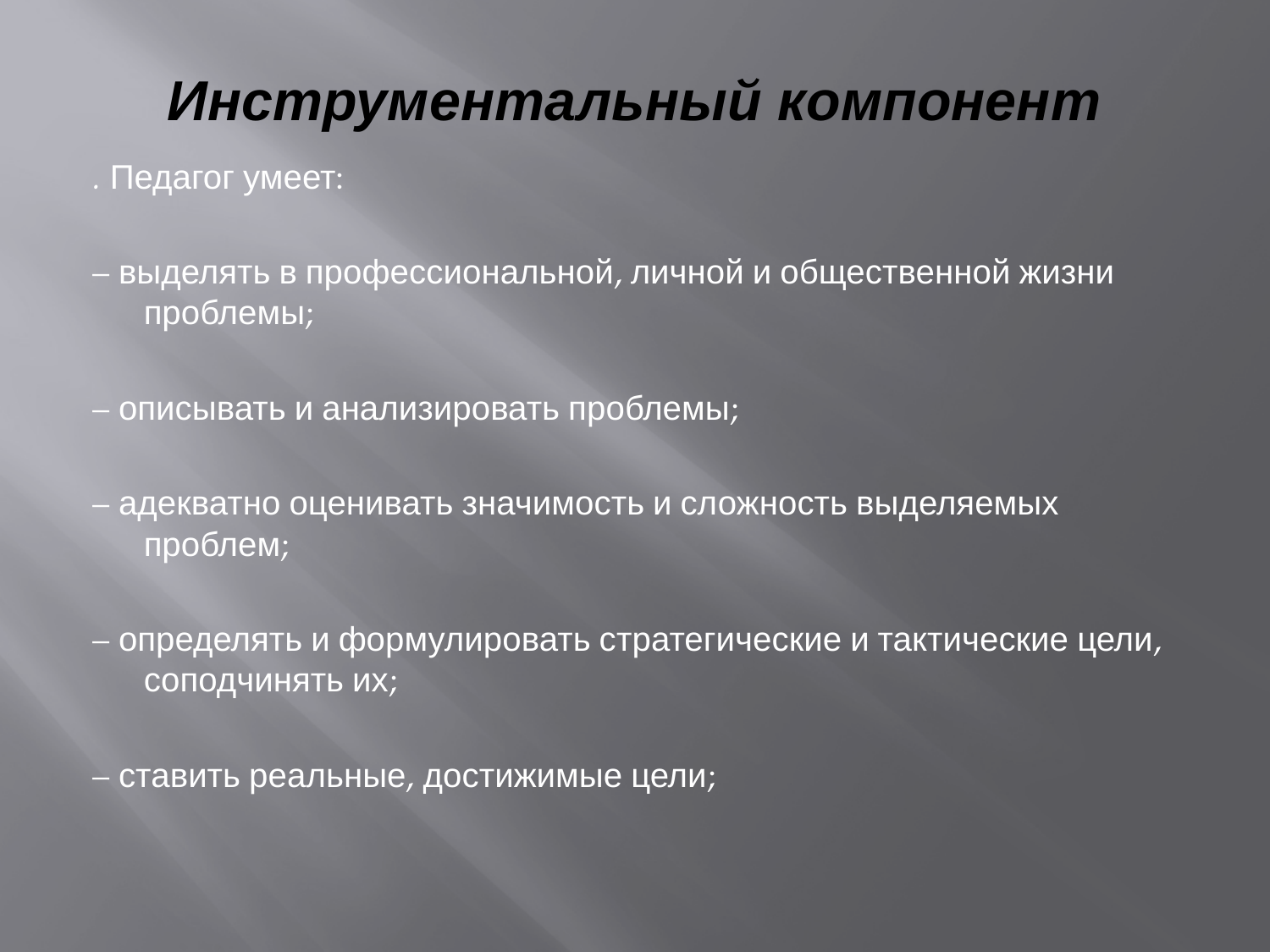

# Инструментальный компонент
. Педагог умеет:

– выделять в профессиональной, личной и об­щественной жизни проблемы;

– описывать и анализировать проблемы;

– адекватно оценивать значимость и сложность выделяемых проблем;

– определять и формулировать стратегические и тактические цели, соподчинять их;

– ставить реальные, достижимые цели;